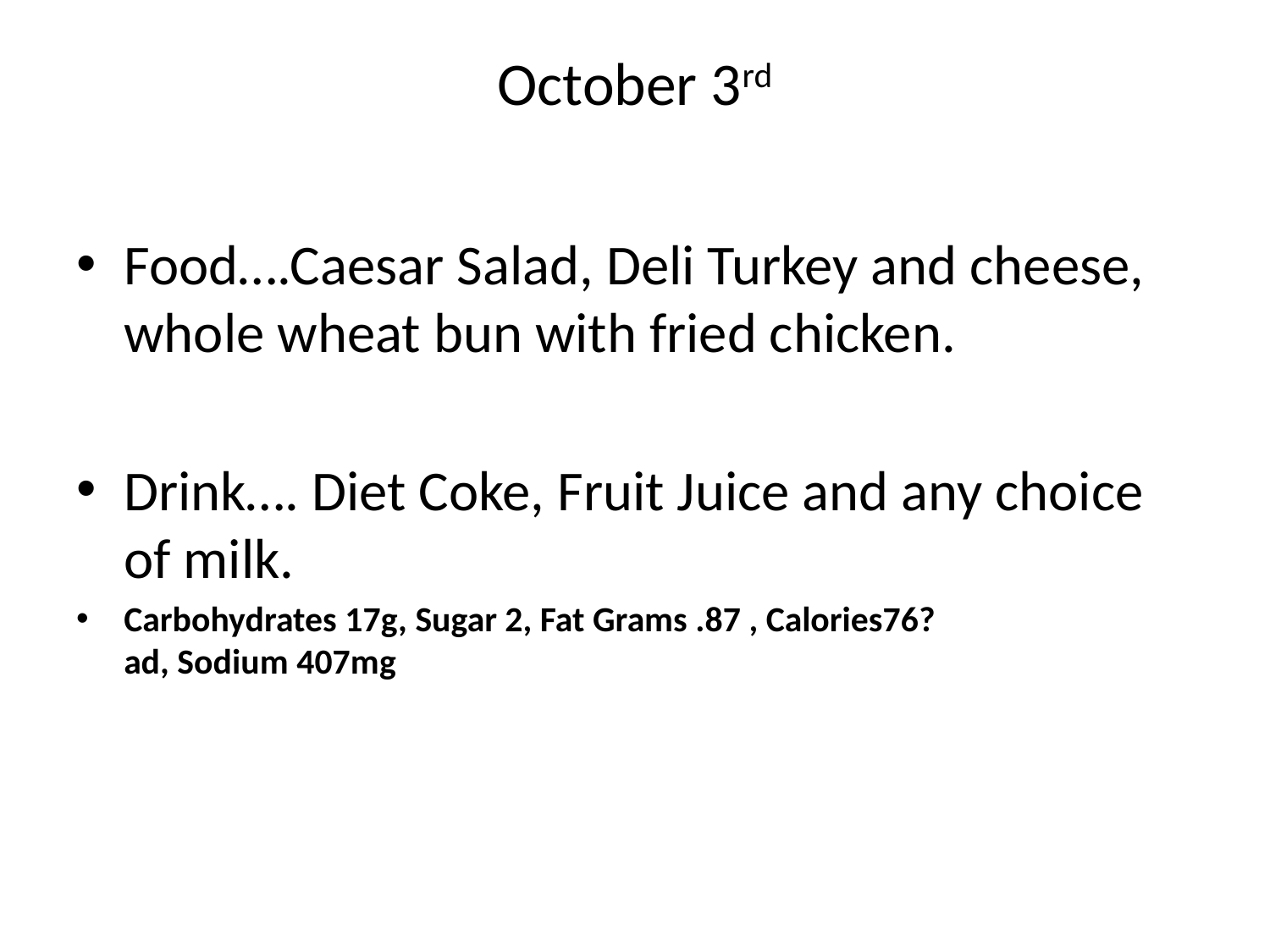

# October 3rd
Food….Caesar Salad, Deli Turkey and cheese, whole wheat bun with fried chicken.

Drink…. Diet Coke, Fruit Juice and any choice of milk.
Carbohydrates 17g, Sugar 2, Fat Grams .87 , Calories76?
ad, Sodium 407mg